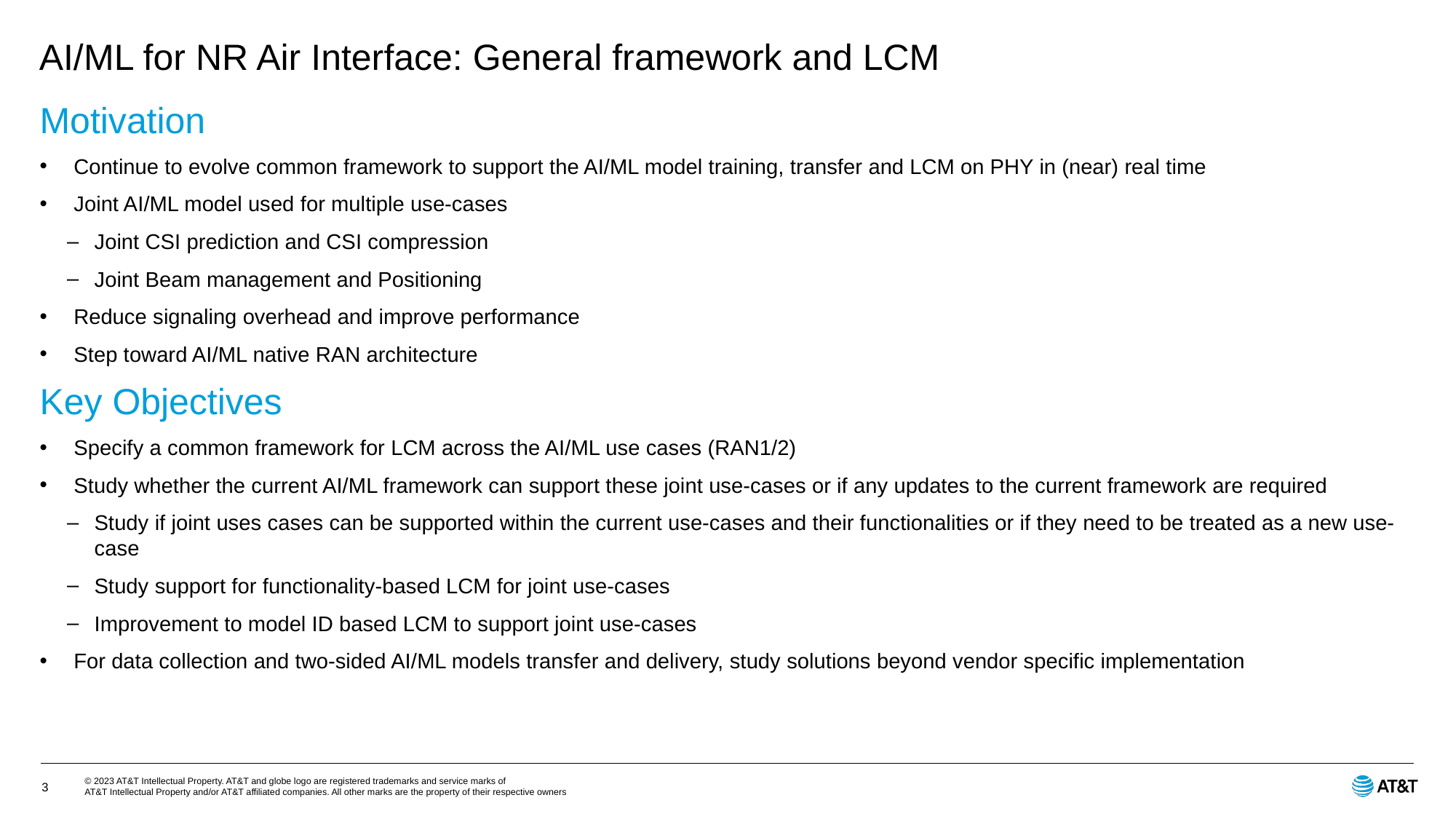

# AI/ML for NR Air Interface: General framework and LCM
Motivation
Continue to evolve common framework to support the AI/ML model training, transfer and LCM on PHY in (near) real time
Joint AI/ML model used for multiple use-cases
Joint CSI prediction and CSI compression
Joint Beam management and Positioning
Reduce signaling overhead and improve performance
Step toward AI/ML native RAN architecture
Key Objectives
Specify a common framework for LCM across the AI/ML use cases (RAN1/2)
Study whether the current AI/ML framework can support these joint use-cases or if any updates to the current framework are required
Study if joint uses cases can be supported within the current use-cases and their functionalities or if they need to be treated as a new use-case
Study support for functionality-based LCM for joint use-cases
Improvement to model ID based LCM to support joint use-cases
For data collection and two-sided AI/ML models transfer and delivery, study solutions beyond vendor specific implementation

3
© 2023 AT&T Intellectual Property. AT&T and globe logo are registered trademarks and service marks of
AT&T Intellectual Property and/or AT&T affiliated companies. All other marks are the property of their respective owners